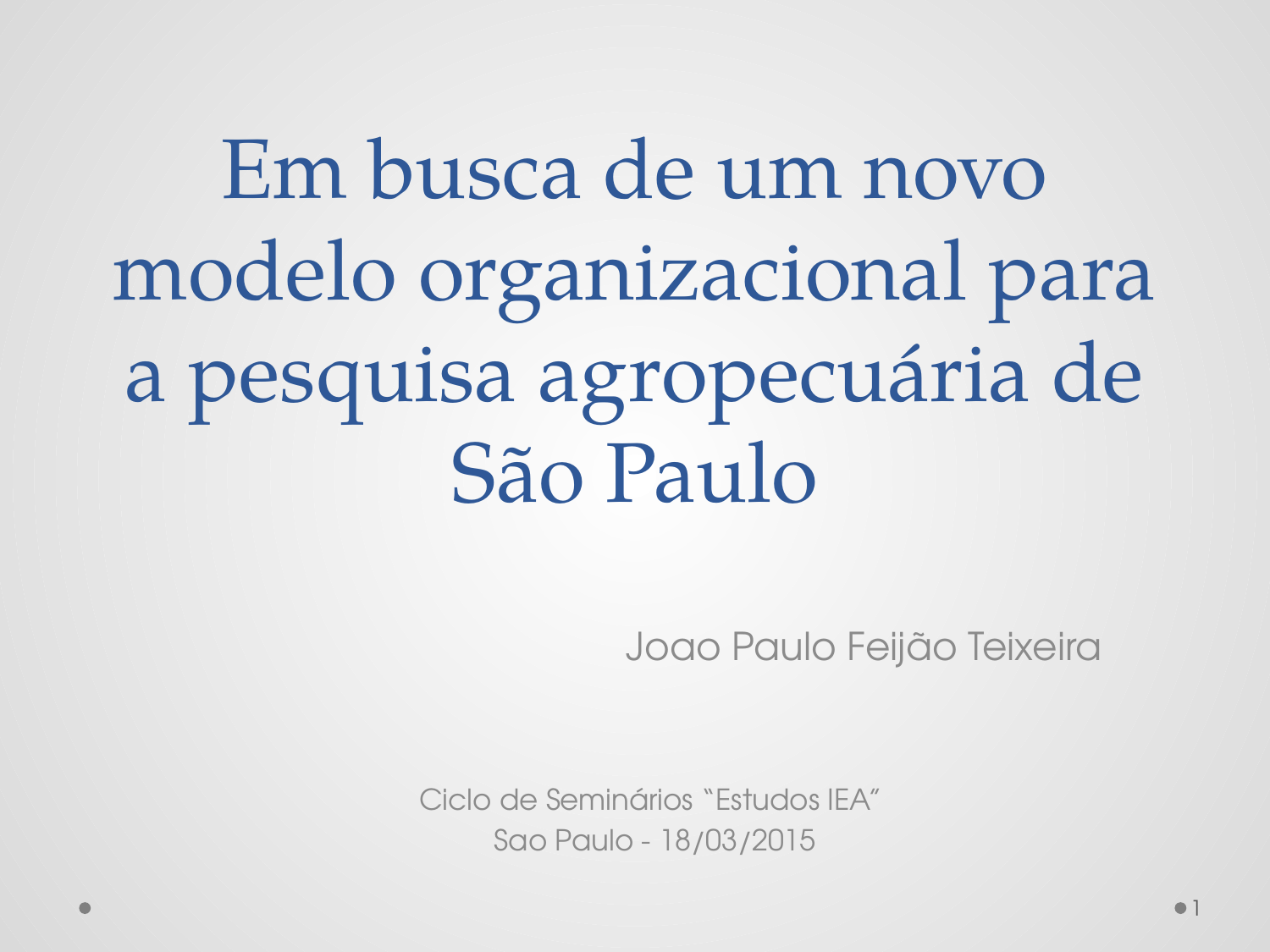

# Em busca de um novo modelo organizacional para a pesquisa agropecuária de São Paulo
Joao Paulo Feijão Teixeira

Ciclo de Seminários “Estudos IEA”
Sao Paulo - 18/03/2015

1